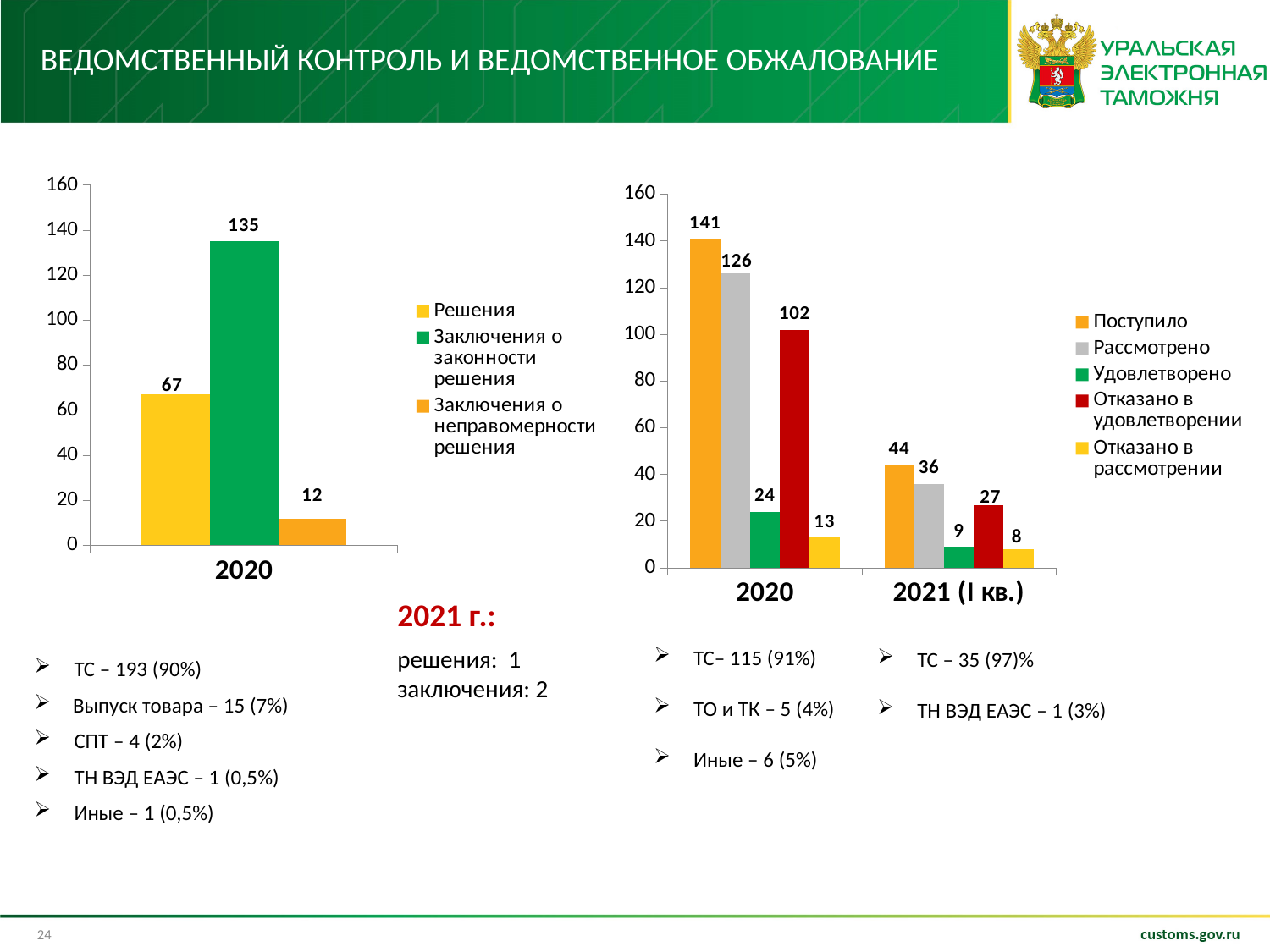

# Ведомственный контроль и ведомственное обжалование

### Chart

| Category | Решения | Заключения о законности решения | Заключения о неправомерности решения |
|---|---|---|---|
| 2020 | 67.0 | 135.0 | 12.0 |

### Chart

| Category | Поступило | Рассмотрено | Удовлетворено | Отказано в удовлетворении | Отказано в рассмотрении |
|---|---|---|---|---|---|
| 2020 | 141.0 | 126.0 | 24.0 | 102.0 | 13.0 |
| 2021 (I кв.) | 44.0 | 36.0 | 9.0 | 27.0 | 8.0 |
2021 г.:
решения:  1
заключения: 2
ТС– 115 (91%)

ТО и ТК – 5 (4%)

Иные – 6 (5%)
ТС – 35 (97)%

ТН ВЭД ЕАЭС – 1 (3%)
ТС – 193 (90%)
   Выпуск товара – 15 (7%)
СПТ – 4 (2%)
ТН ВЭД ЕАЭС – 1 (0,5%)
Иные – 1 (0,5%)
24